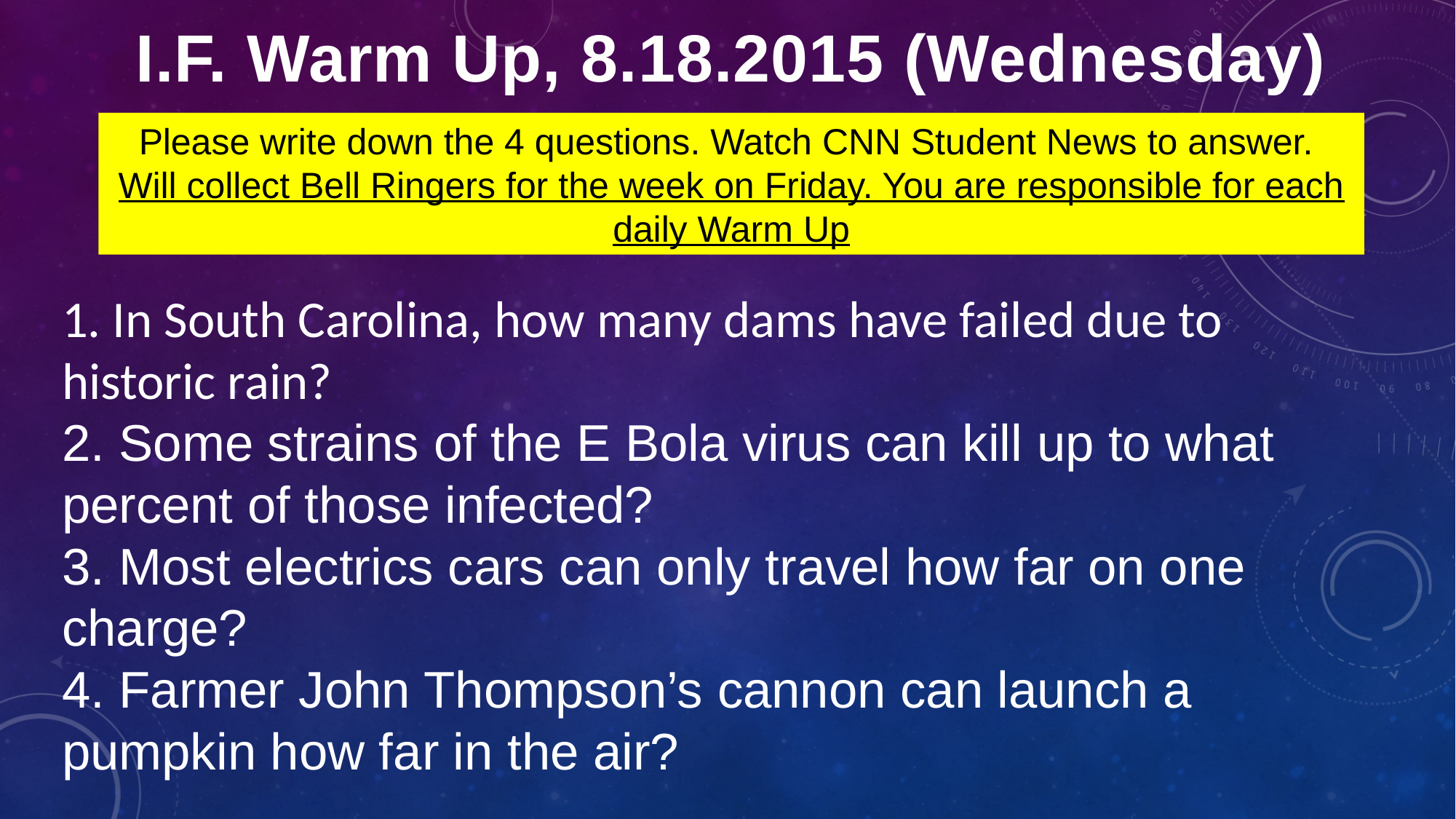

I.F. Warm Up, 8.18.2015 (Wednesday)
Please write down the 4 questions. Watch CNN Student News to answer.
Will collect Bell Ringers for the week on Friday. You are responsible for each daily Warm Up
1. In South Carolina, how many dams have failed due to historic rain?
2. Some strains of the E Bola virus can kill up to what percent of those infected?
3. Most electrics cars can only travel how far on one charge?
4. Farmer John Thompson’s cannon can launch a pumpkin how far in the air?